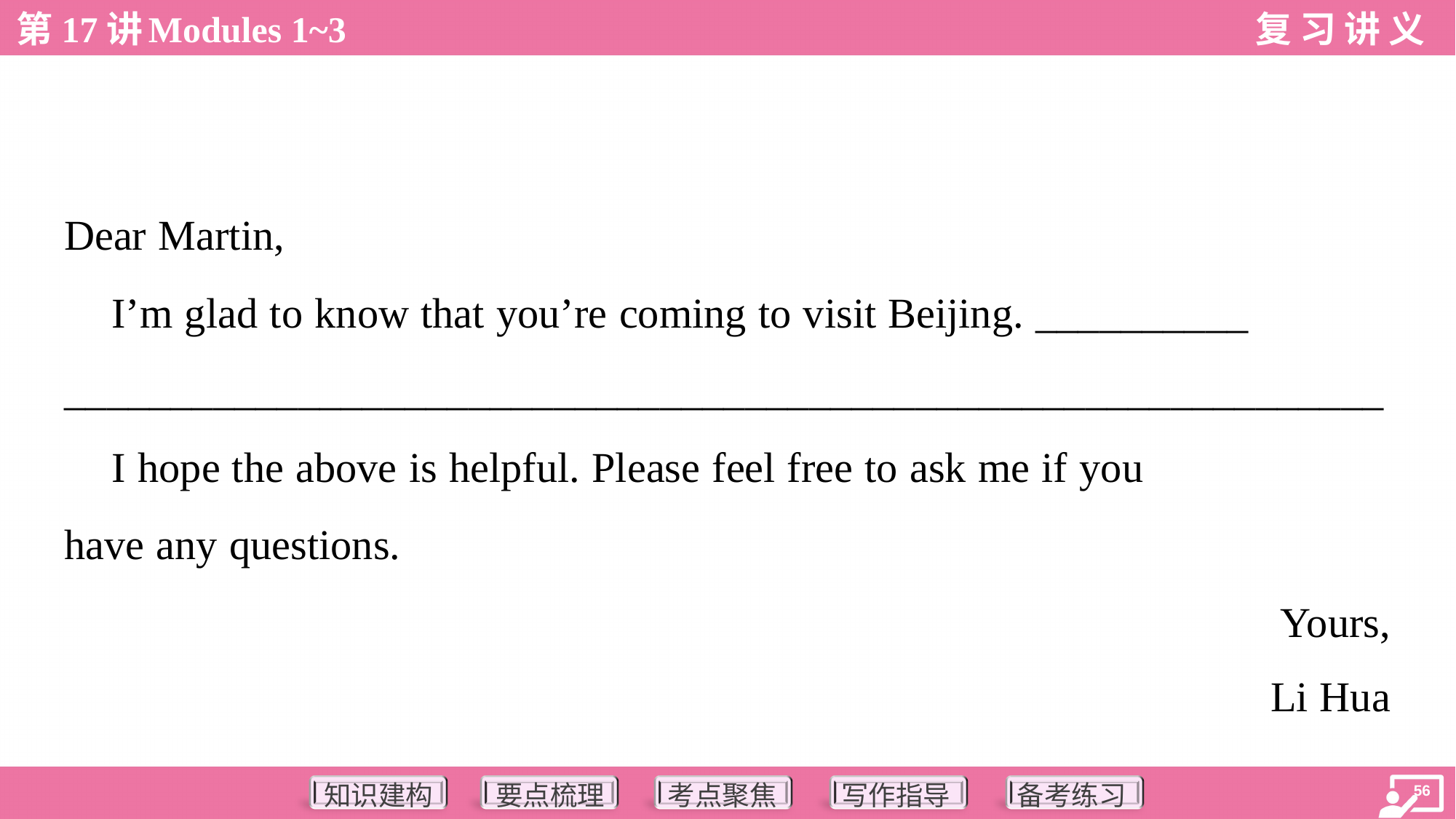

Dear Martin,
    I’m glad to know that you’re coming to visit Beijing. __________
______________________________________________________________
    I hope the above is helpful. Please feel free to ask me if you
have any questions.
Yours,
Li Hua